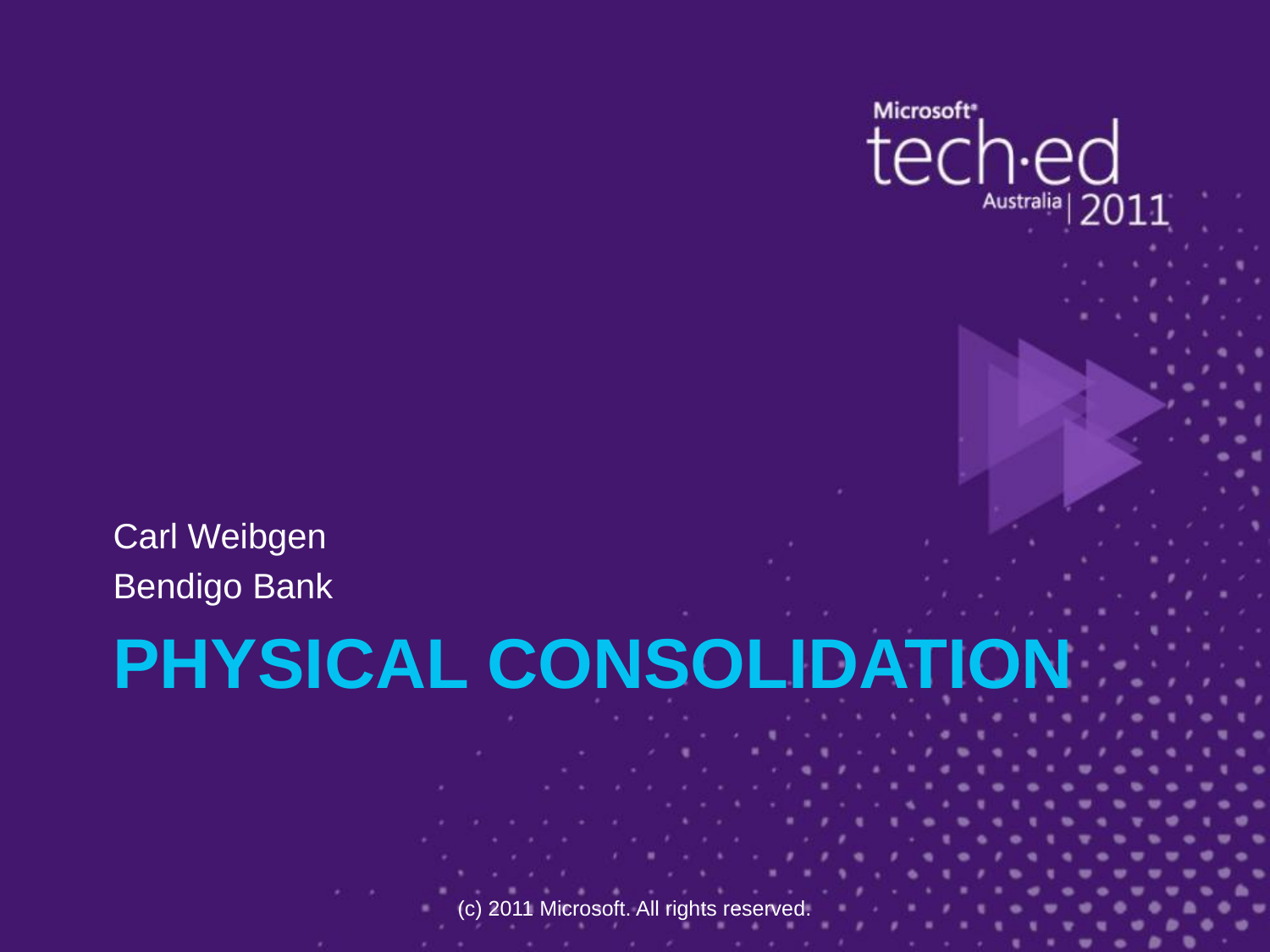

Carl Weibgen
Bendigo Bank
# Physical Consolidation
(c) 2011 Microsoft. All rights reserved.